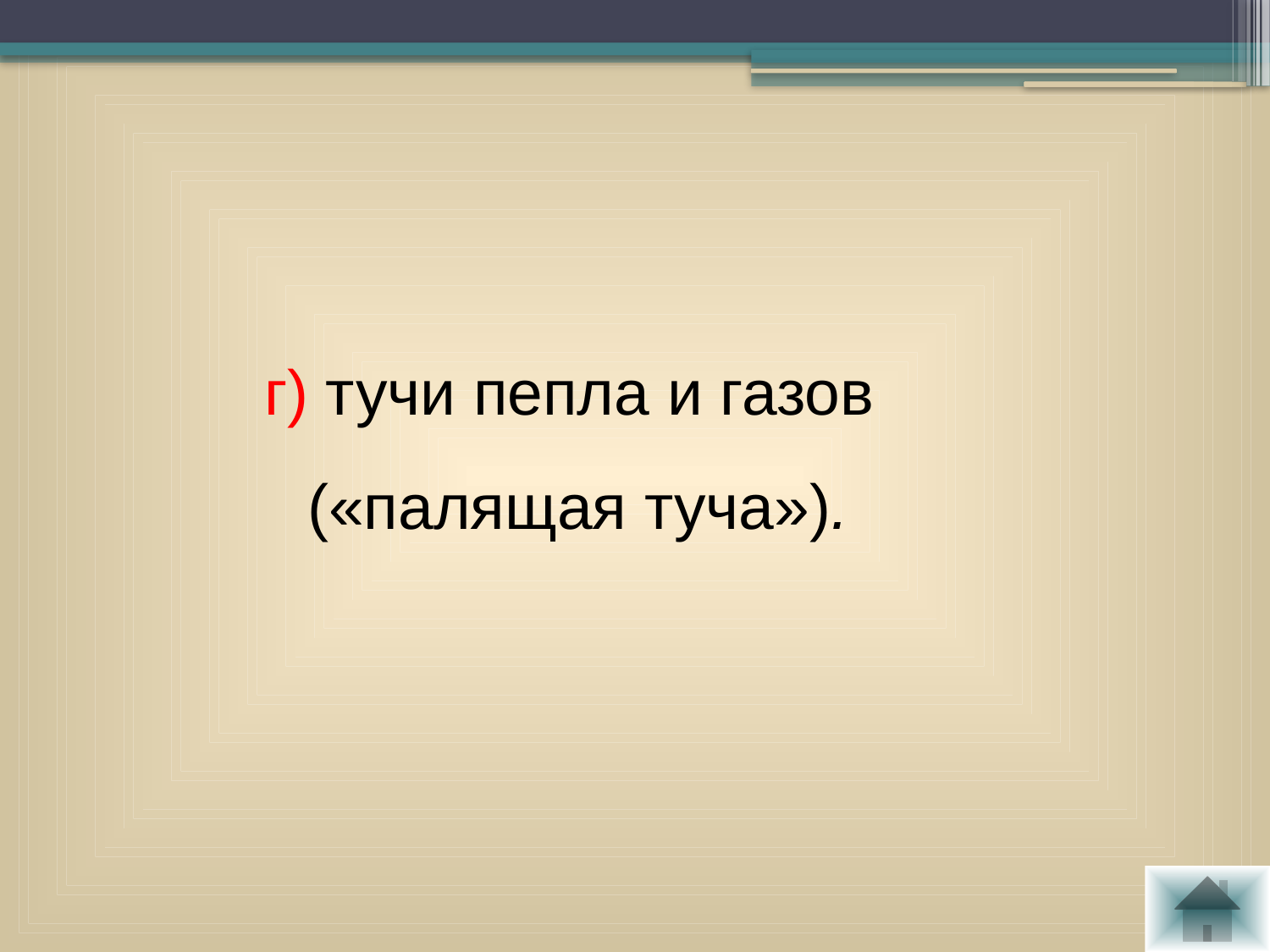

г) тучи пепла и газов
(«палящая туча»).